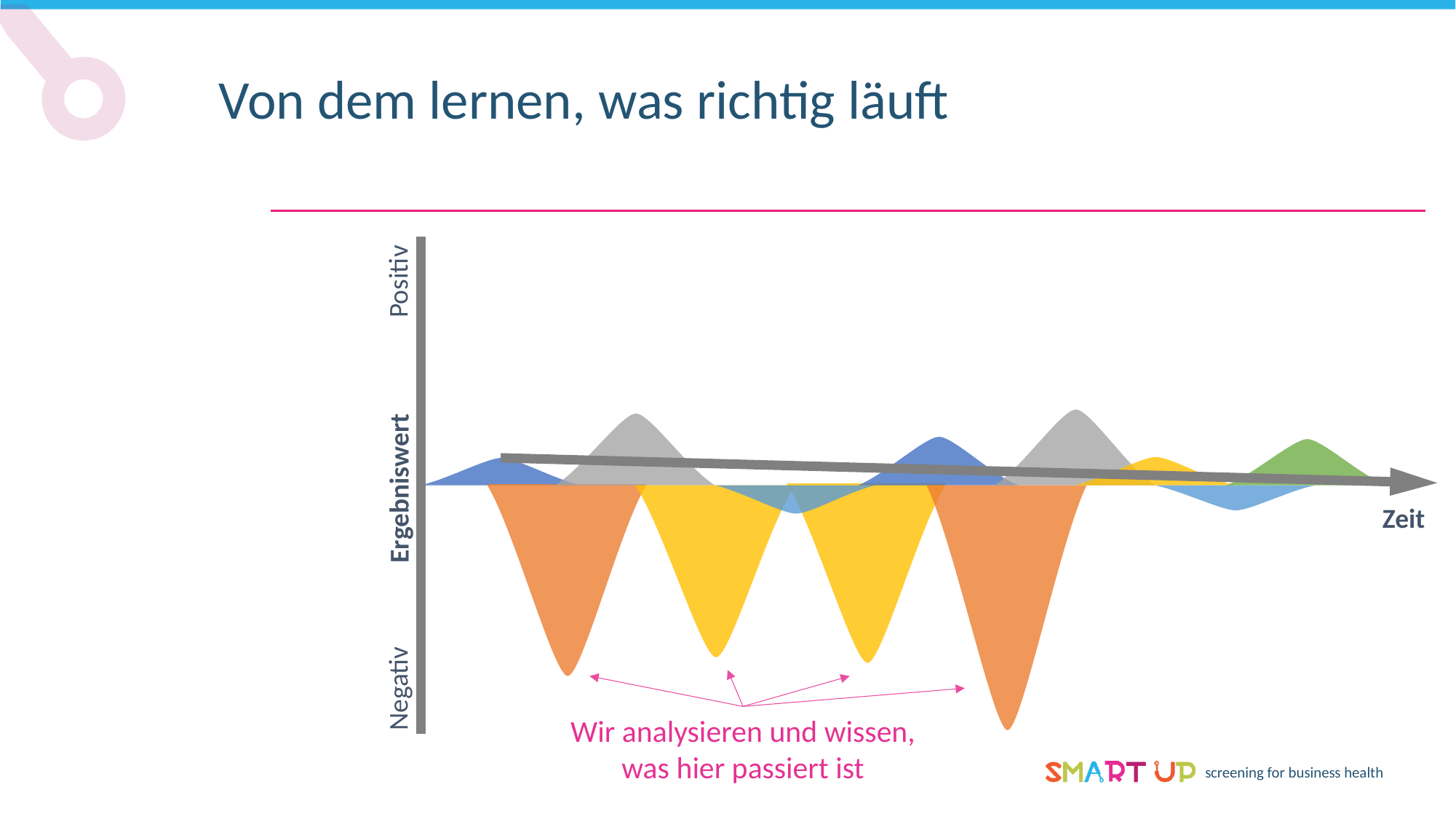

Von dem lernen, was richtig läuft
Positiv

Ergebniswert

Zeit
Negativ
Wir analysieren und wissen, was hier passiert ist